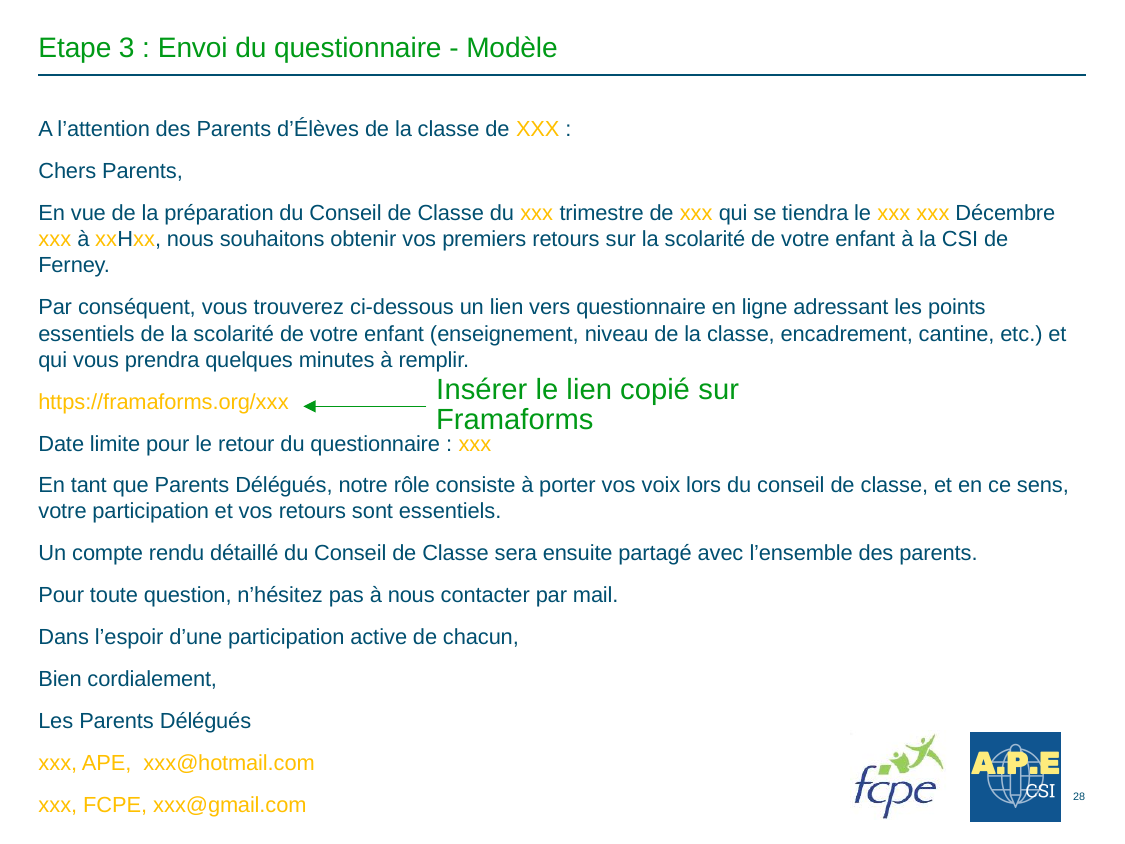

Etape 3 : Envoi du questionnaire - Modèle

A l’attention des Parents d’Élèves de la classe de XXX :
Chers Parents,
En vue de la préparation du Conseil de Classe du xxx trimestre de xxx qui se tiendra le xxx xxx Décembre xxx à xxHxx, nous souhaitons obtenir vos premiers retours sur la scolarité de votre enfant à la CSI de Ferney.
Par conséquent, vous trouverez ci-dessous un lien vers questionnaire en ligne adressant les points essentiels de la scolarité de votre enfant (enseignement, niveau de la classe, encadrement, cantine, etc.) et qui vous prendra quelques minutes à remplir.
https://framaforms.org/xxx
Date limite pour le retour du questionnaire : xxx
En tant que Parents Délégués, notre rôle consiste à porter vos voix lors du conseil de classe, et en ce sens, votre participation et vos retours sont essentiels.
Un compte rendu détaillé du Conseil de Classe sera ensuite partagé avec l’ensemble des parents.
Pour toute question, n’hésitez pas à nous contacter par mail.
Dans l’espoir d’une participation active de chacun,
Bien cordialement,
Les Parents Délégués
xxx, APE,  xxx@hotmail.com
xxx, FCPE, xxx@gmail.com

============================================================
Insérer le lien copié sur Framaforms
28